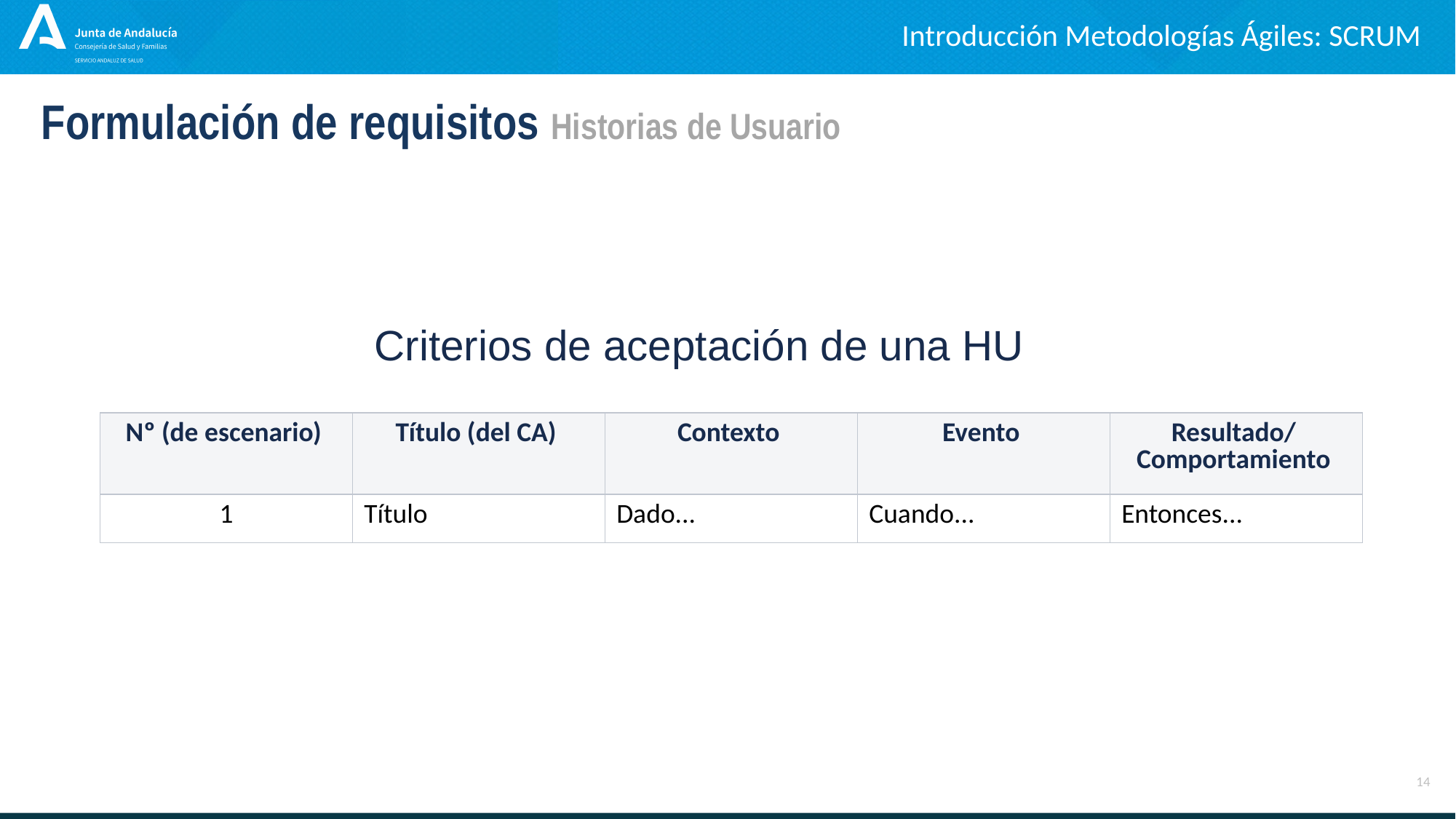

Introducción Metodologías Ágiles: SCRUM

Formulación de requisitos Historias de Usuario

Criterios de aceptación de una HU
| Nº (de escenario) | Título (del CA) | Contexto | Evento | Resultado/Comportamiento |
| --- | --- | --- | --- | --- |
| 1 | Título | Dado... | Cuando... | Entonces... |
14